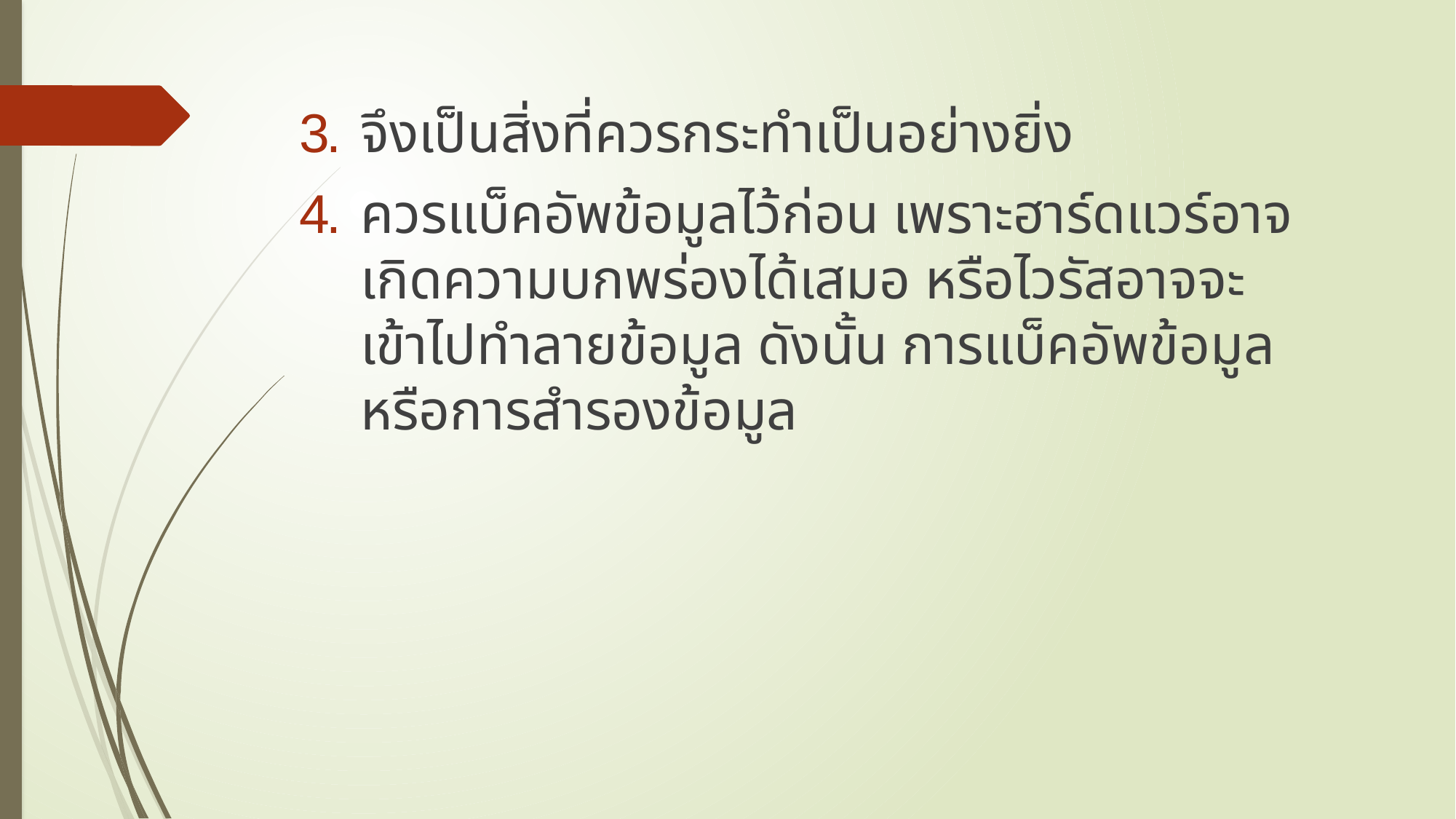

จึงเป็นสิ่งที่ควรกระทำเป็นอย่างยิ่ง
ควรแบ็คอัพข้อมูลไว้ก่อน เพราะฮาร์ดแวร์อาจเกิดความบกพร่องได้เสมอ หรือไวรัสอาจจะเข้าไปทำลายข้อมูล ดังนั้น การแบ็คอัพข้อมูลหรือการสำรองข้อมูล